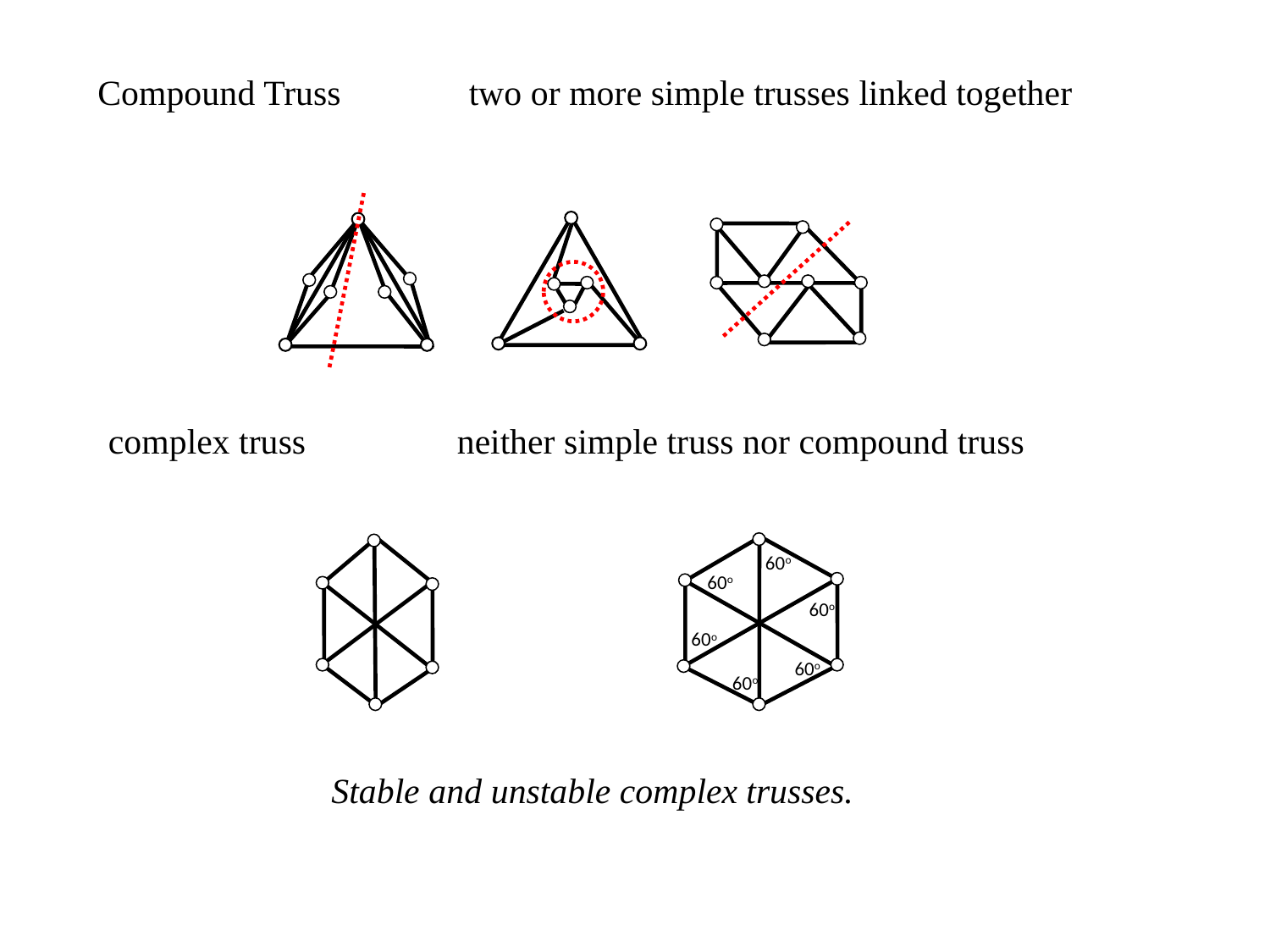

Compound Truss
two or more simple trusses linked together

complex truss
neither simple truss nor compound truss

60o
60o

60o
60o
60o

60o

Stable and unstable complex trusses.